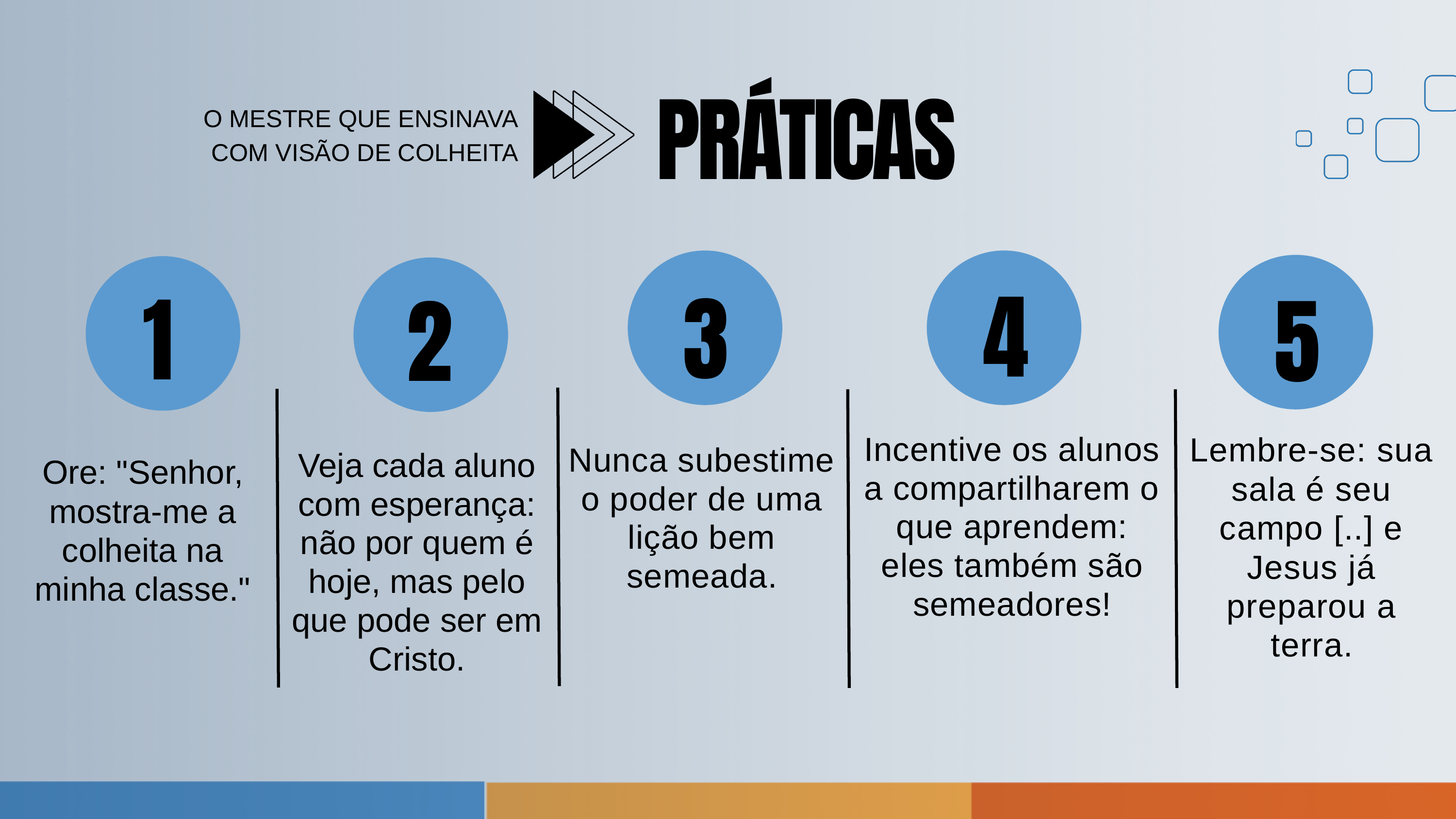

PRÁTICAS

O MESTRE QUE ENSINAVA
COM VISÃO DE COLHEITA

4
3
1
2
5

Incentive os alunos a compartilharem o que aprendem: eles também são
semeadores!
Lembre-se: sua sala é seu campo [..] e Jesus já preparou a terra.
Nunca subestime o poder de uma lição bem semeada.
Veja cada aluno com esperança: não por quem é hoje, mas pelo que pode ser em Cristo.
Ore: "Senhor, mostra-me a colheita na minha classe."